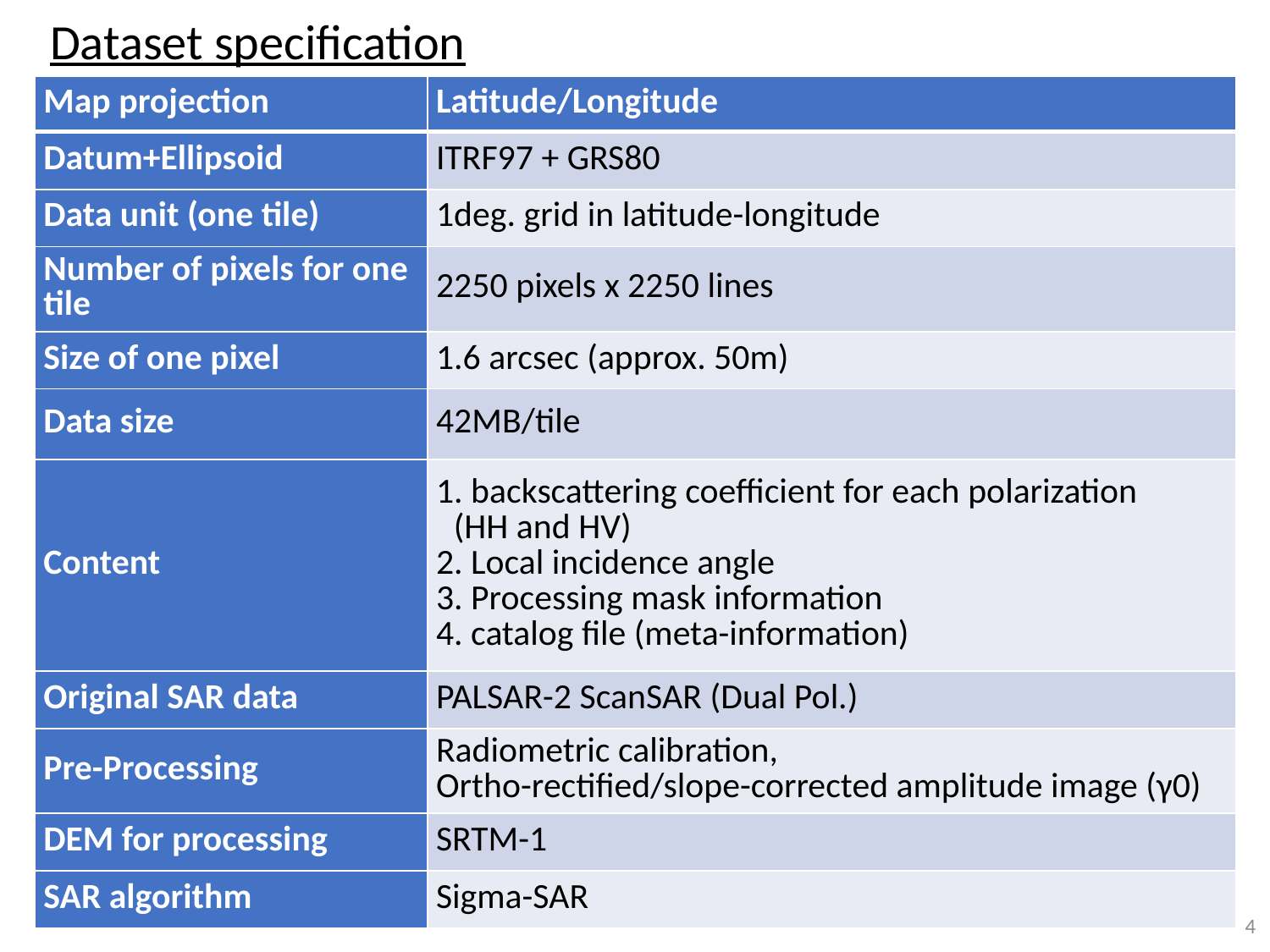

Dataset specification
| Map projection | Latitude/Longitude |
| --- | --- |
| Datum+Ellipsoid | ITRF97 + GRS80 |
| Data unit (one tile) | 1deg. grid in latitude-longitude |
| Number of pixels for one tile | 2250 pixels x 2250 lines |
| Size of one pixel | 1.6 arcsec (approx. 50m) |
| Data size | 42MB/tile |
| Content | 1. backscattering coefficient for each polarization (HH and HV) 2. Local incidence angle 3. Processing mask information 4. catalog file (meta-information) |
| Original SAR data | PALSAR-2 ScanSAR (Dual Pol.) |
| Pre-Processing | Radiometric calibration, Ortho-rectified/slope-corrected amplitude image (γ0) |
| DEM for processing | SRTM-1 |
| SAR algorithm | Sigma-SAR |
4